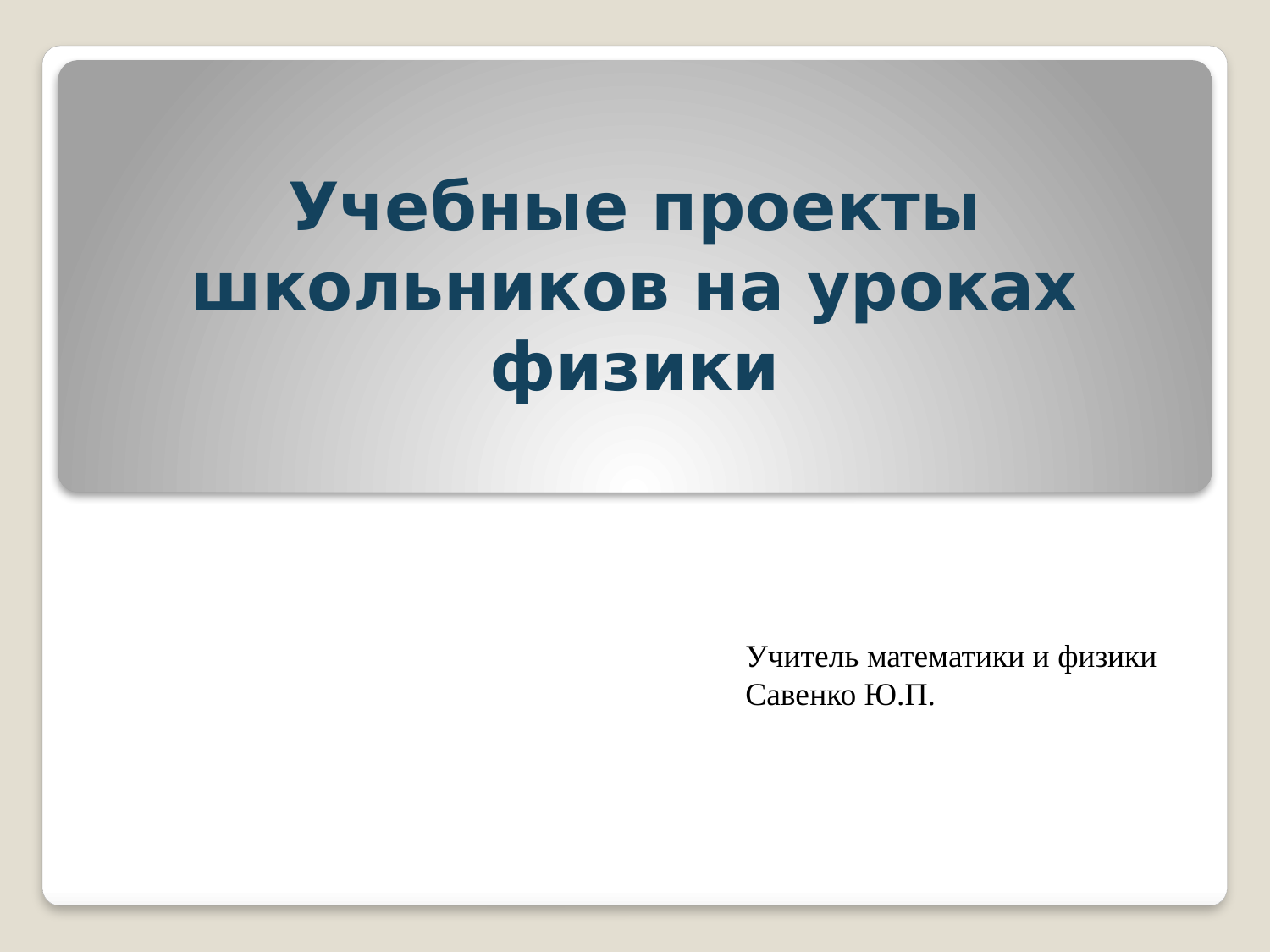

# Учебные проекты школьников на уроках физики
Учитель математики и физики
Савенко Ю.П.